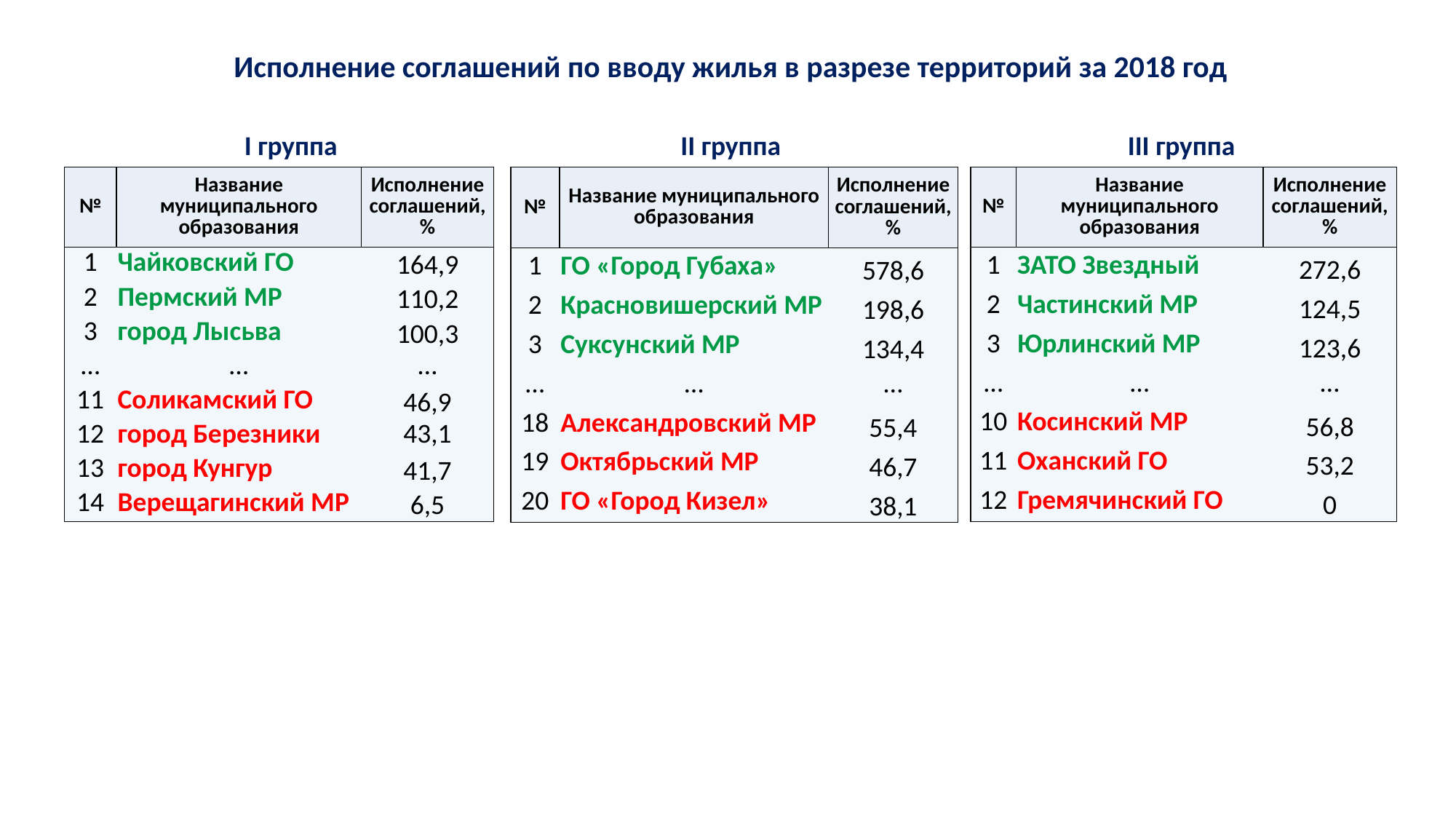

Исполнение соглашений по вводу жилья в разрезе территорий за 2018 год
I группа
II группа
III группа
| № | Название муниципального образования | Исполнение соглашений, % |
| --- | --- | --- |
| 1 | Чайковский ГО | 164,9 |
| 2 | Пермский МР | 110,2 |
| 3 | город Лысьва | 100,3 |
| … | … | … |
| 11 | Соликамский ГО | 46,9 |
| 12 | город Березники | 43,1 |
| 13 | город Кунгур | 41,7 |
| 14 | Верещагинский МР | 6,5 |
| № | Название муниципального образования | Исполнение соглашений, % |
| --- | --- | --- |
| 1 | ЗАТО Звездный | 272,6 |
| 2 | Частинский МР | 124,5 |
| 3 | Юрлинский МР | 123,6 |
| … | … | … |
| 10 | Косинский МР | 56,8 |
| 11 | Оханский ГО | 53,2 |
| 12 | Гремячинский ГО | 0 |
| № | Название муниципального образования | Исполнение соглашений, % |
| --- | --- | --- |
| 1 | ГО «Город Губаха» | 578,6 |
| 2 | Красновишерский МР | 198,6 |
| 3 | Суксунский МР | 134,4 |
| … | … | … |
| 18 | Александровский МР | 55,4 |
| 19 | Октябрьский МР | 46,7 |
| 20 | ГО «Город Кизел» | 38,1 |